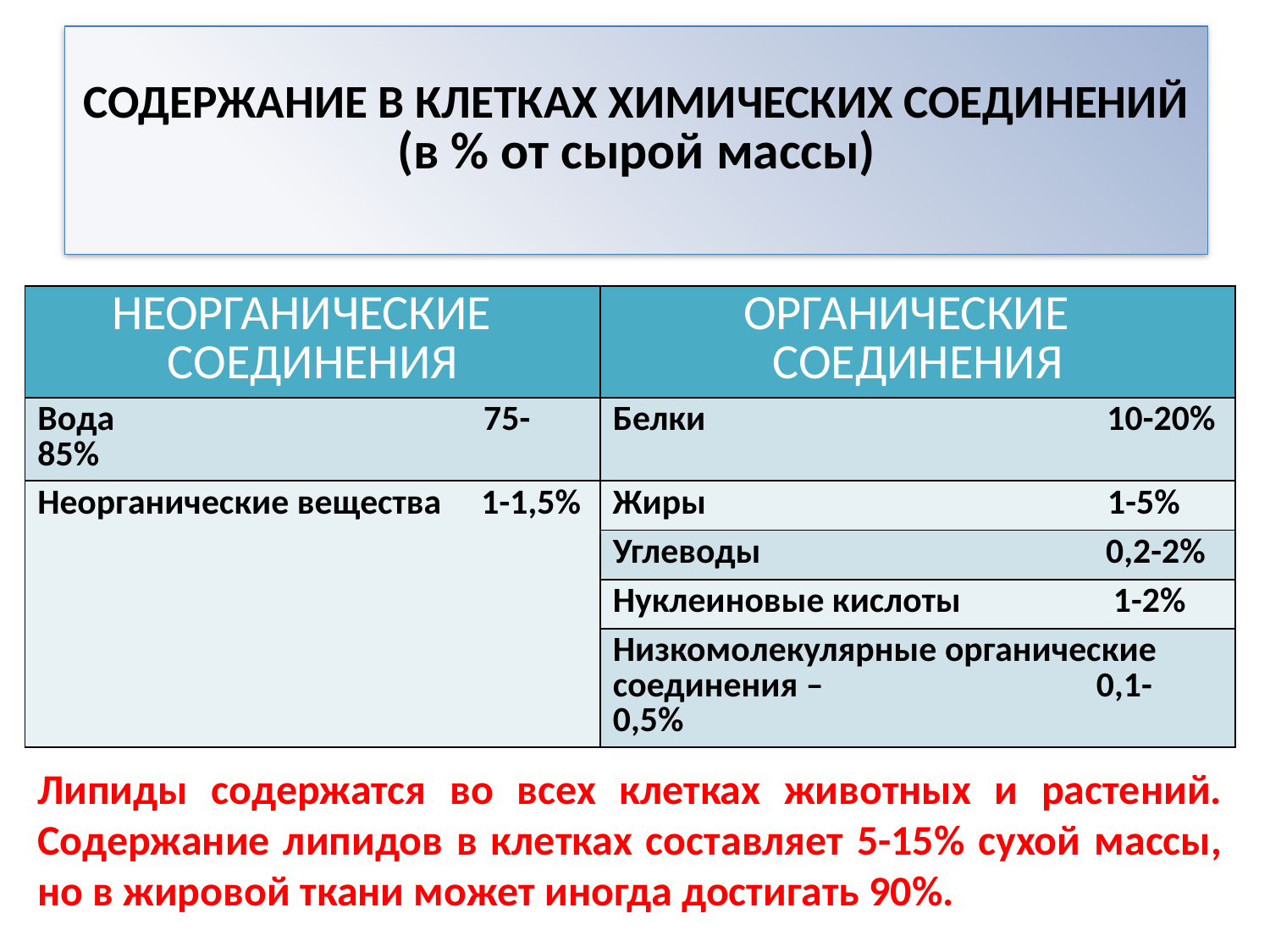

# СОДЕРЖАНИЕ В КЛЕТКАХ ХИМИЧЕСКИХ СОЕДИНЕНИЙ (в % от сырой массы)
| НЕОРГАНИЧЕСКИЕ СОЕДИНЕНИЯ | ОРГАНИЧЕСКИЕ СОЕДИНЕНИЯ |
| --- | --- |
| Вода 75-85% | Белки 10-20% |
| Неорганические вещества 1-1,5% | Жиры 1-5% |
|  | Углеводы 0,2-2% |
|  | Нуклеиновые кислоты 1-2% |
|  | Низкомолекулярные органические соединения – 0,1-0,5% |
Липиды содержатся во всех клетках животных и растений. Содержание липидов в клетках составляет 5-15% сухой массы, но в жировой ткани может иногда достигать 90%.